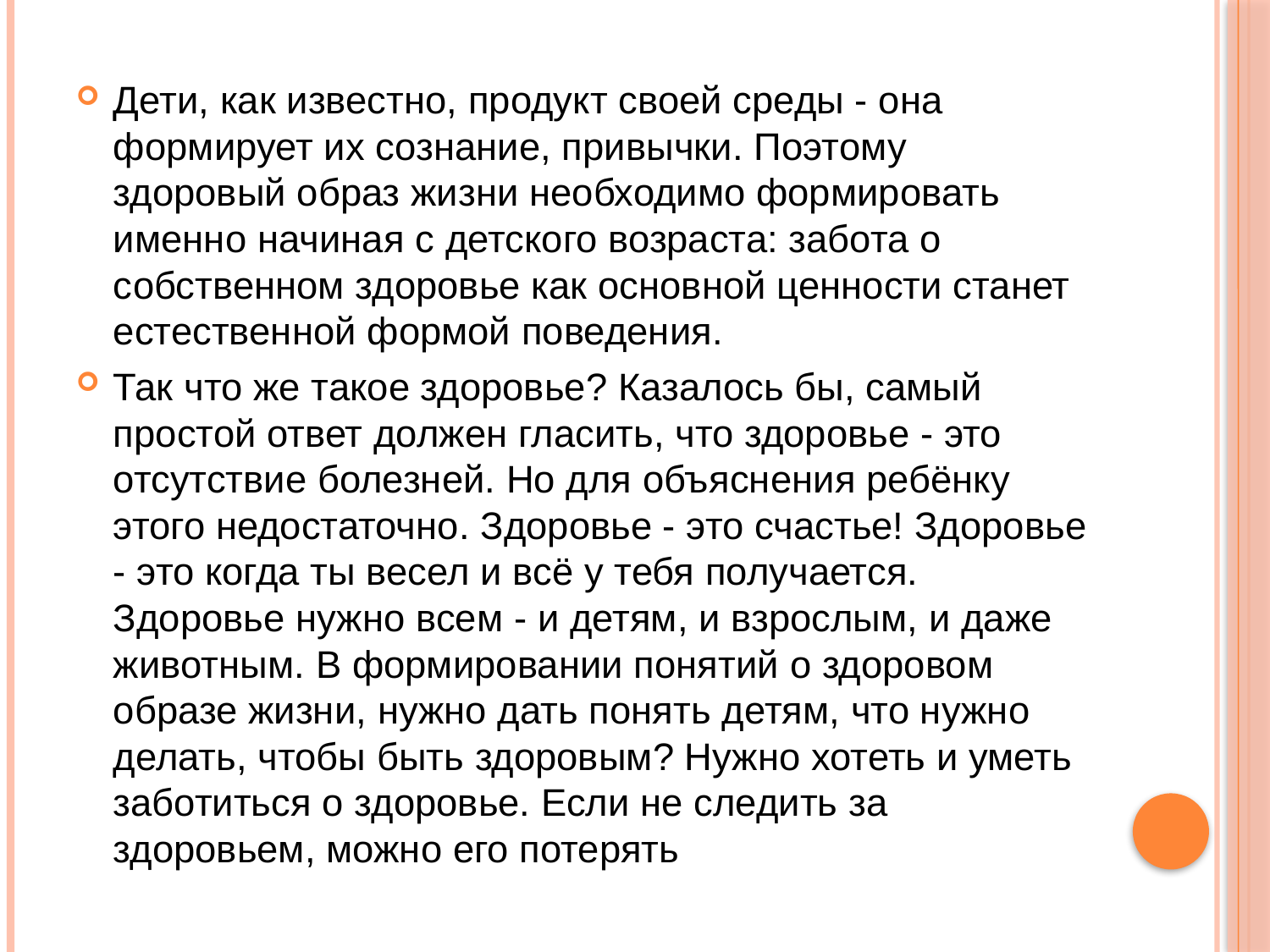

Дети, как известно, продукт своей среды - она формирует их сознание, привычки. Поэтому здоровый образ жизни необходимо формировать именно начиная с детского возраста: забота о собственном здоровье как основной ценности станет естественной формой поведения.
Так что же такое здоровье? Казалось бы, самый простой ответ должен гласить, что здоровье - это отсутствие болезней. Но для объяснения ребёнку этого недостаточно. Здоровье - это счастье! Здоровье - это когда ты весел и всё у тебя получается. Здоровье нужно всем - и детям, и взрослым, и даже животным. В формировании понятий о здоровом образе жизни, нужно дать понять детям, что нужно делать, чтобы быть здоровым? Нужно хотеть и уметь заботиться о здоровье. Если не следить за здоровьем, можно его потерять